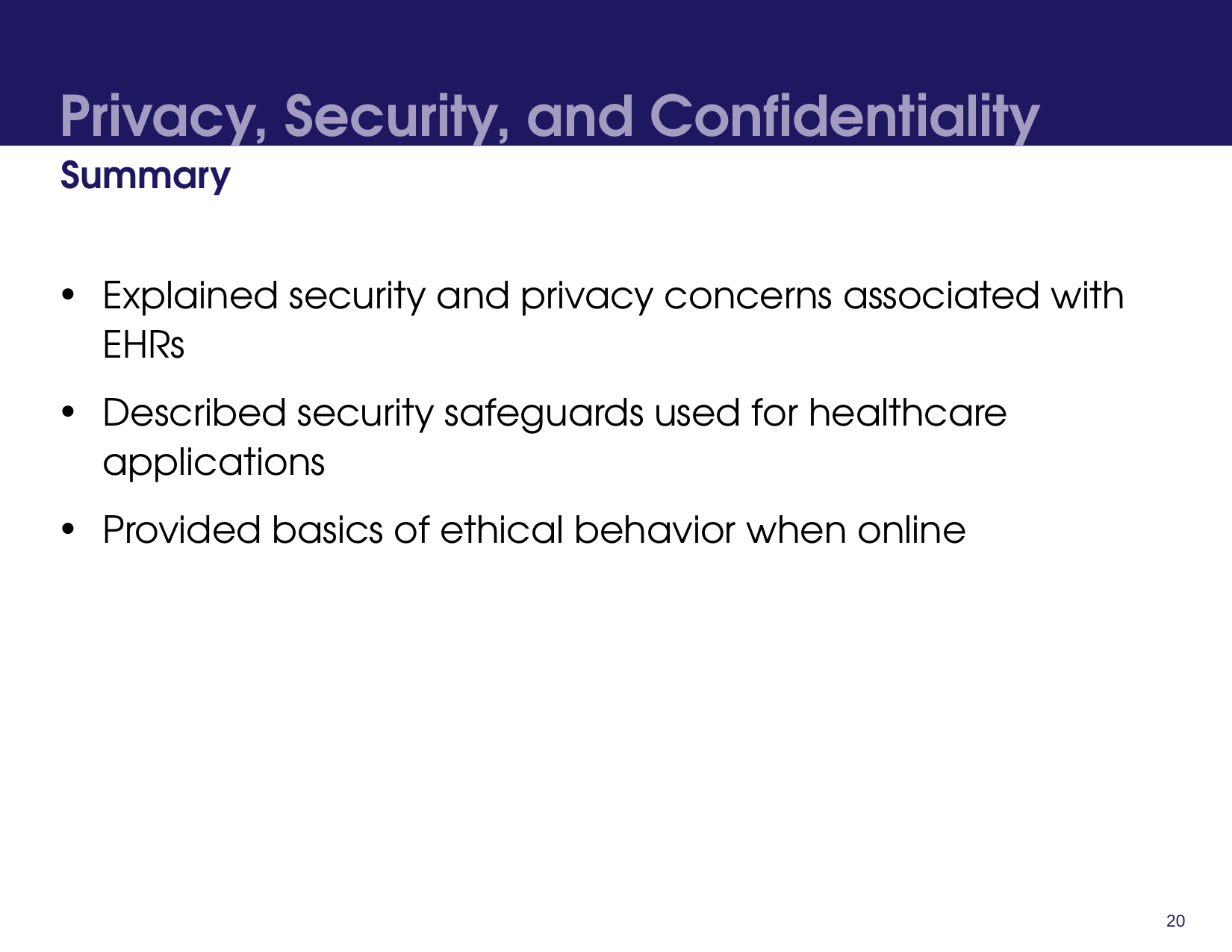

# Privacy, Security, and Confidentiality
Summary
Explained security and privacy concerns associated with EHRs
Described security safeguards used for healthcare applications
Provided basics of ethical behavior when online
20